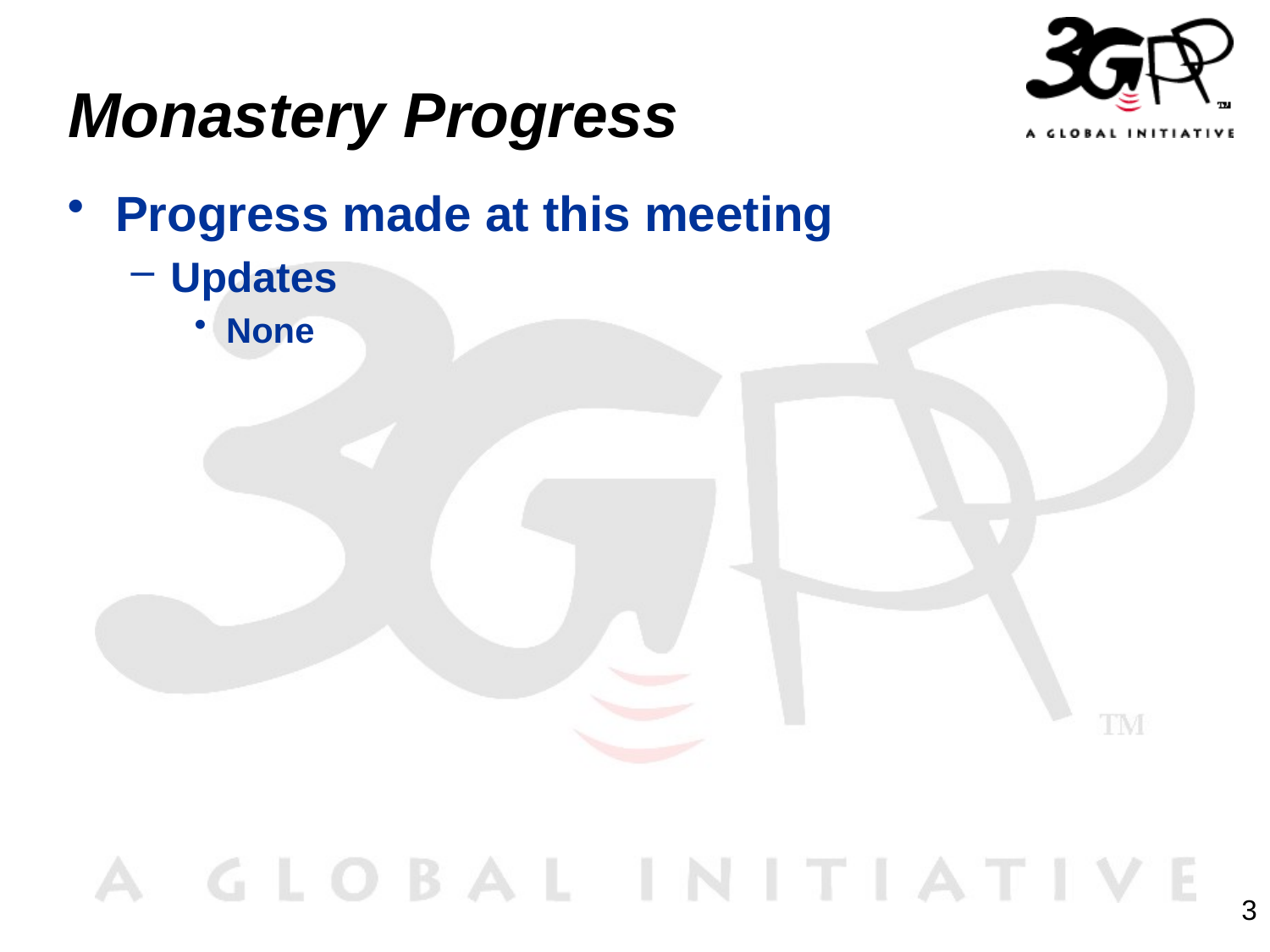

# Monastery Progress
Progress made at this meeting
Updates
None

3